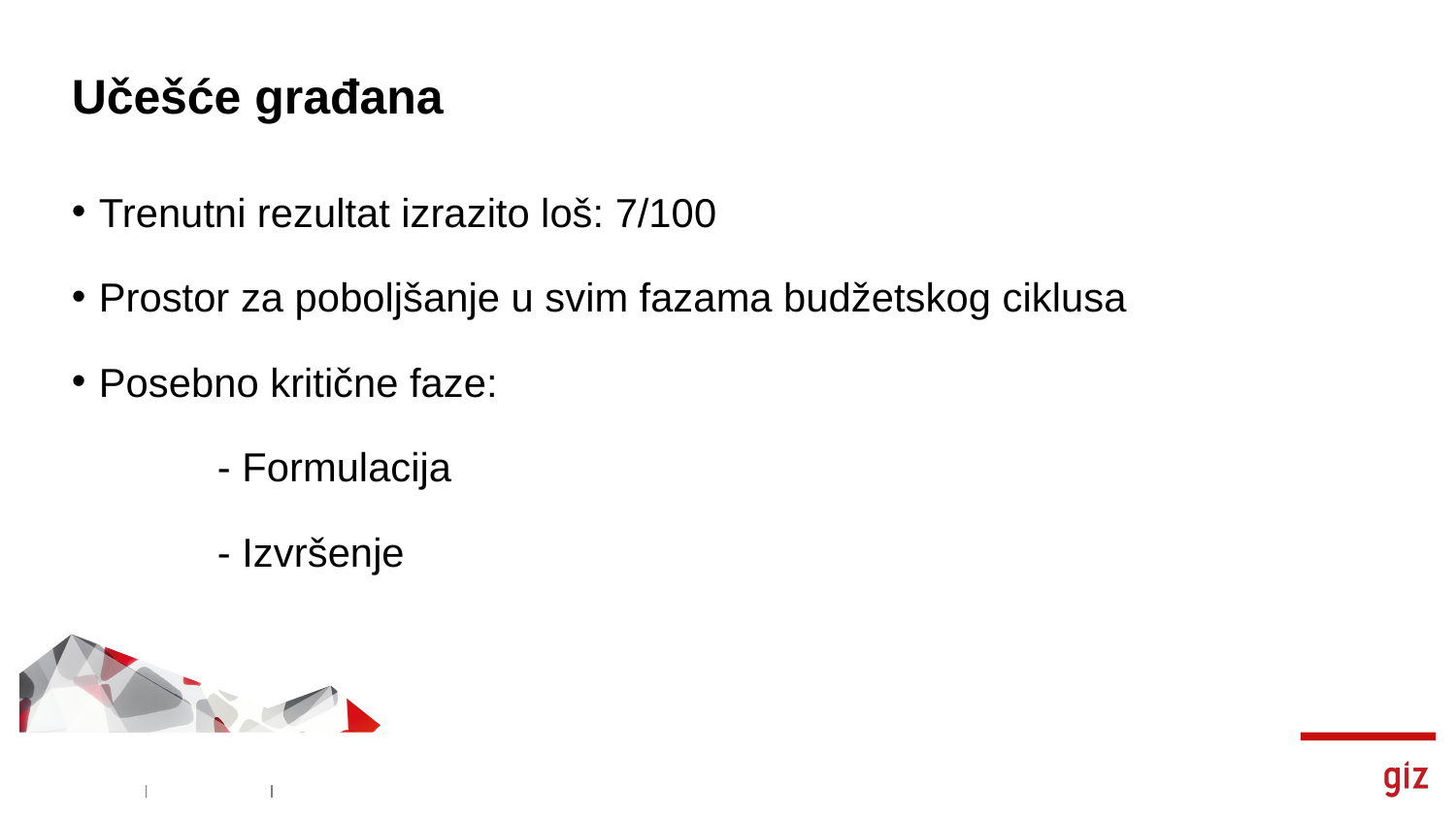

# Učešće građana
Trenutni rezultat izrazito loš: 7/100
Prostor za poboljšanje u svim fazama budžetskog ciklusa
Posebno kritične faze:
	- Formulacija
	- Izvršenje